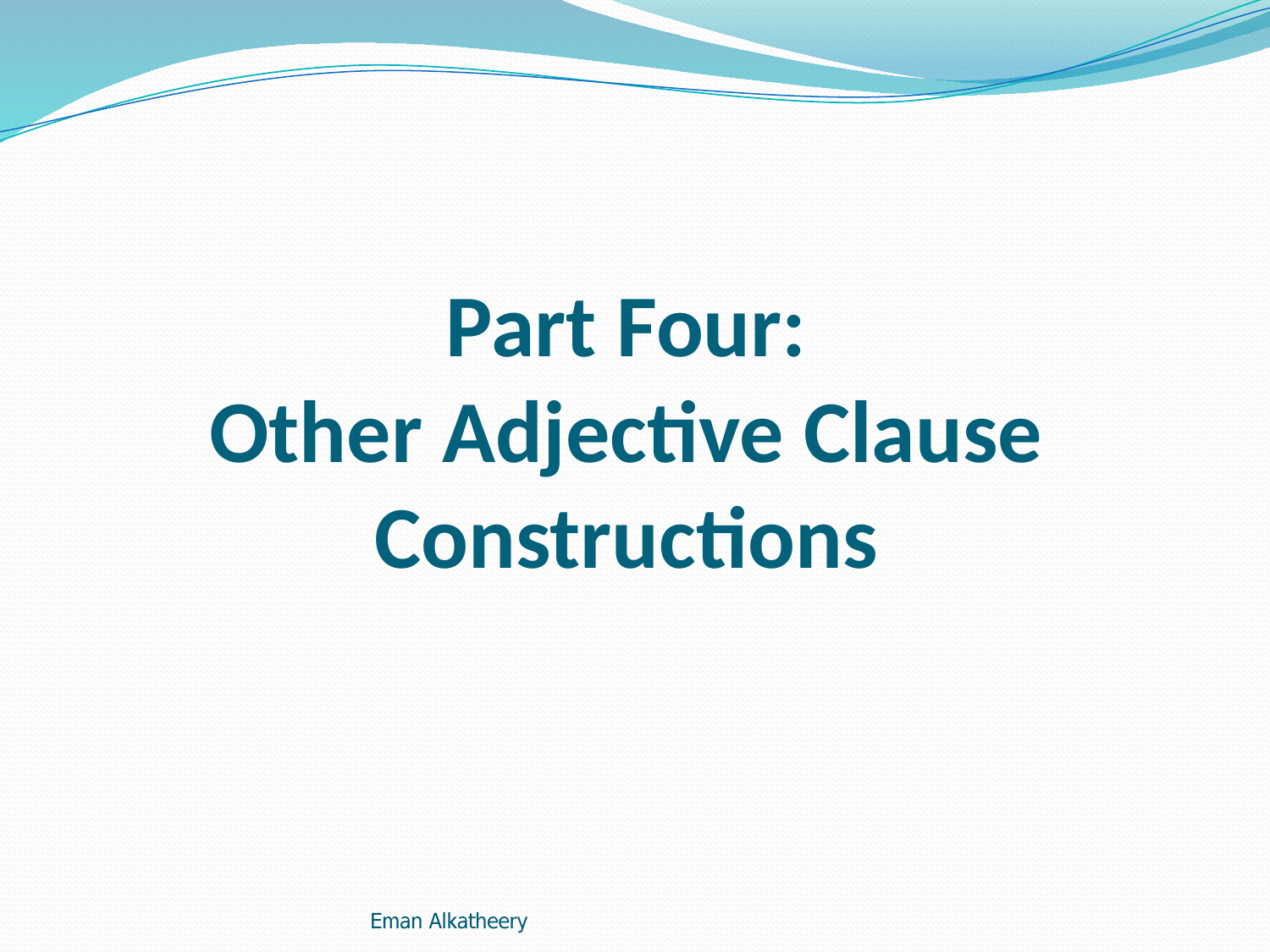

# Part Four: Other Adjective Clause Constructions
Eman Alkatheery